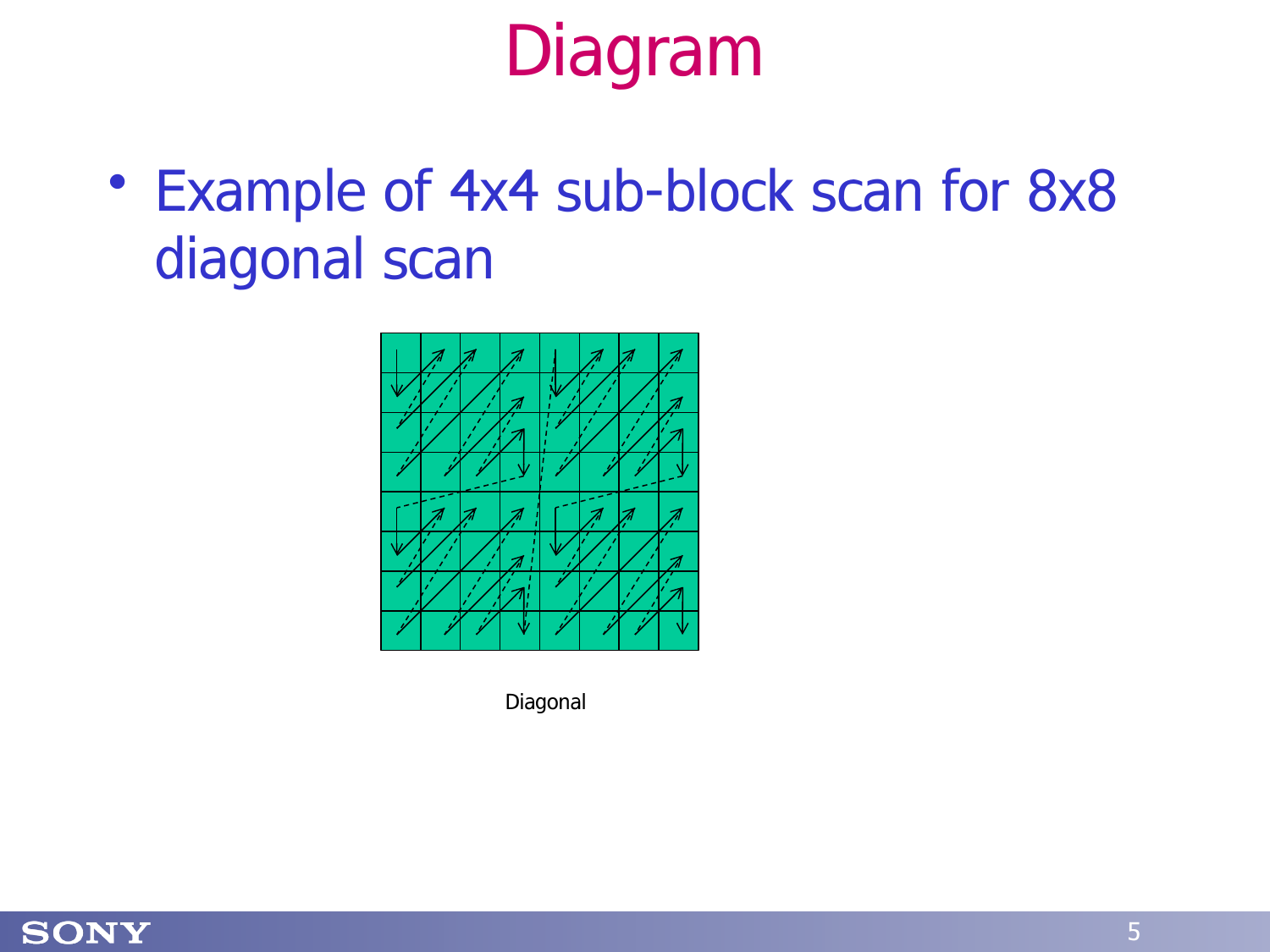

# Diagram
Example of 4x4 sub-block scan for 8x8 diagonal scan

Diagonal
5